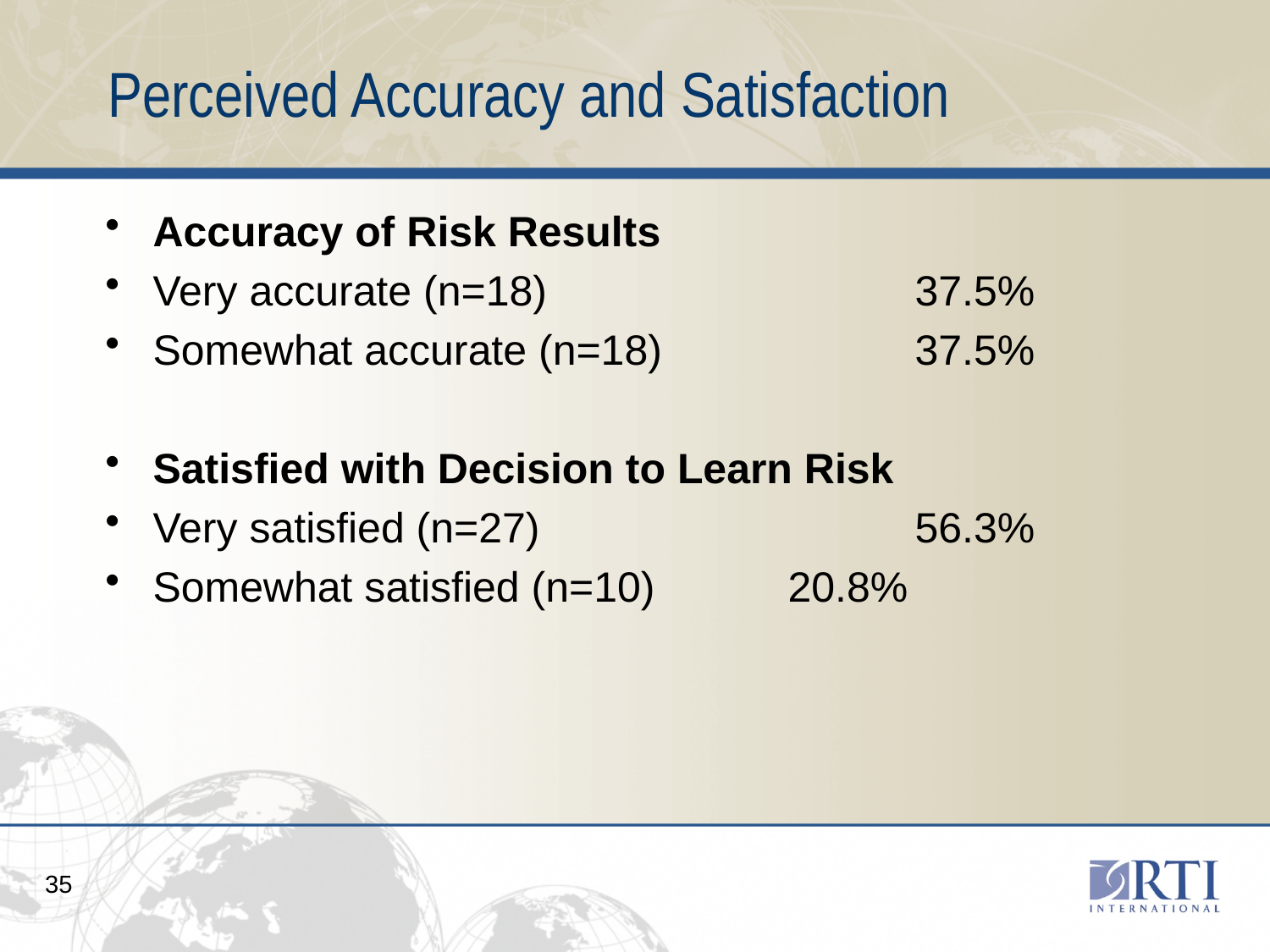

# Perceived Accuracy and Satisfaction
Accuracy of Risk Results
Very accurate (n=18)			37.5%
Somewhat accurate (n=18)		37.5%

Satisfied with Decision to Learn Risk
Very satisfied (n=27)			56.3%
Somewhat satisfied (n=10)		20.8%

35